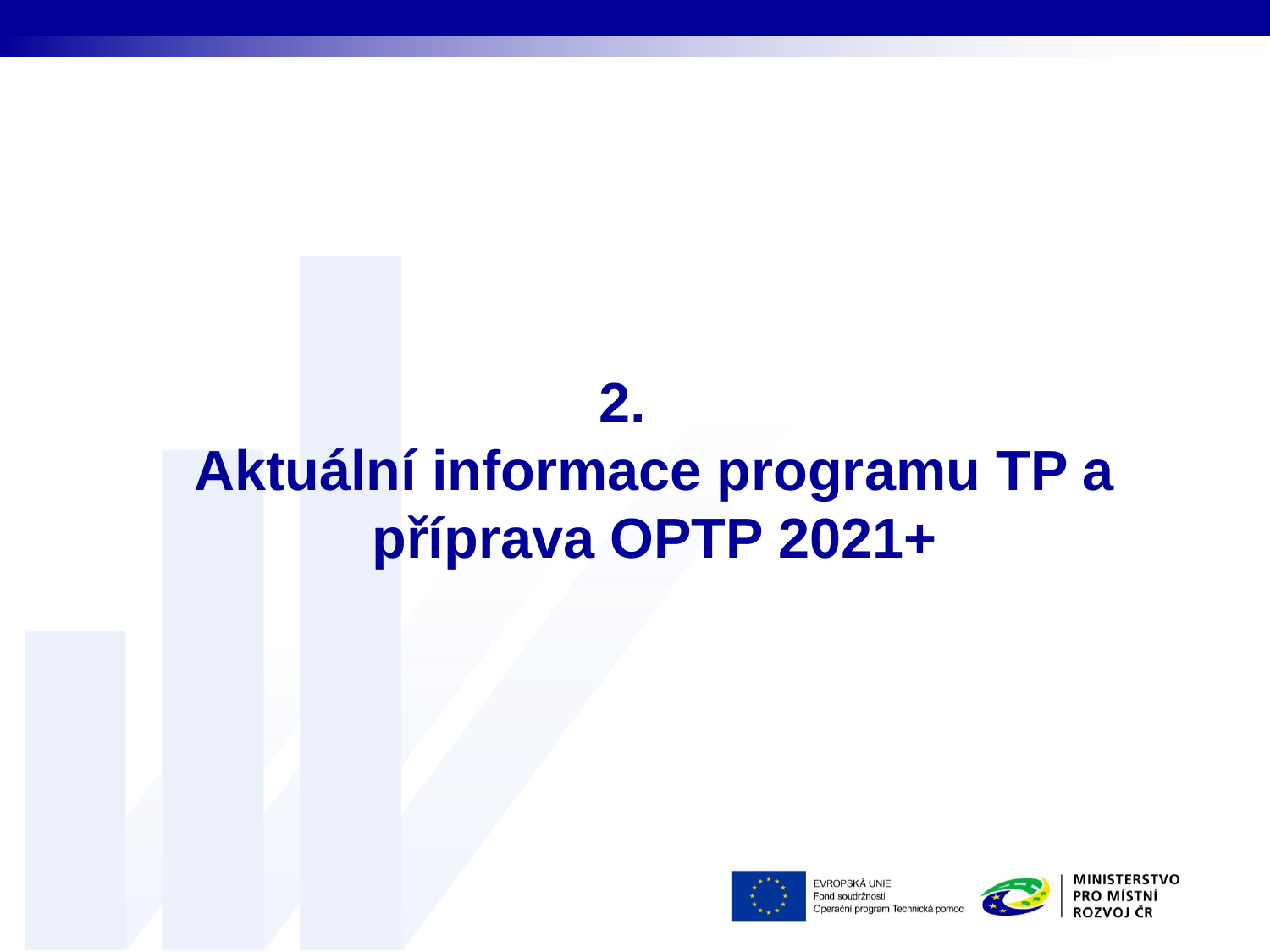

2.
Aktuální informace programu TP a příprava OPTP 2021+